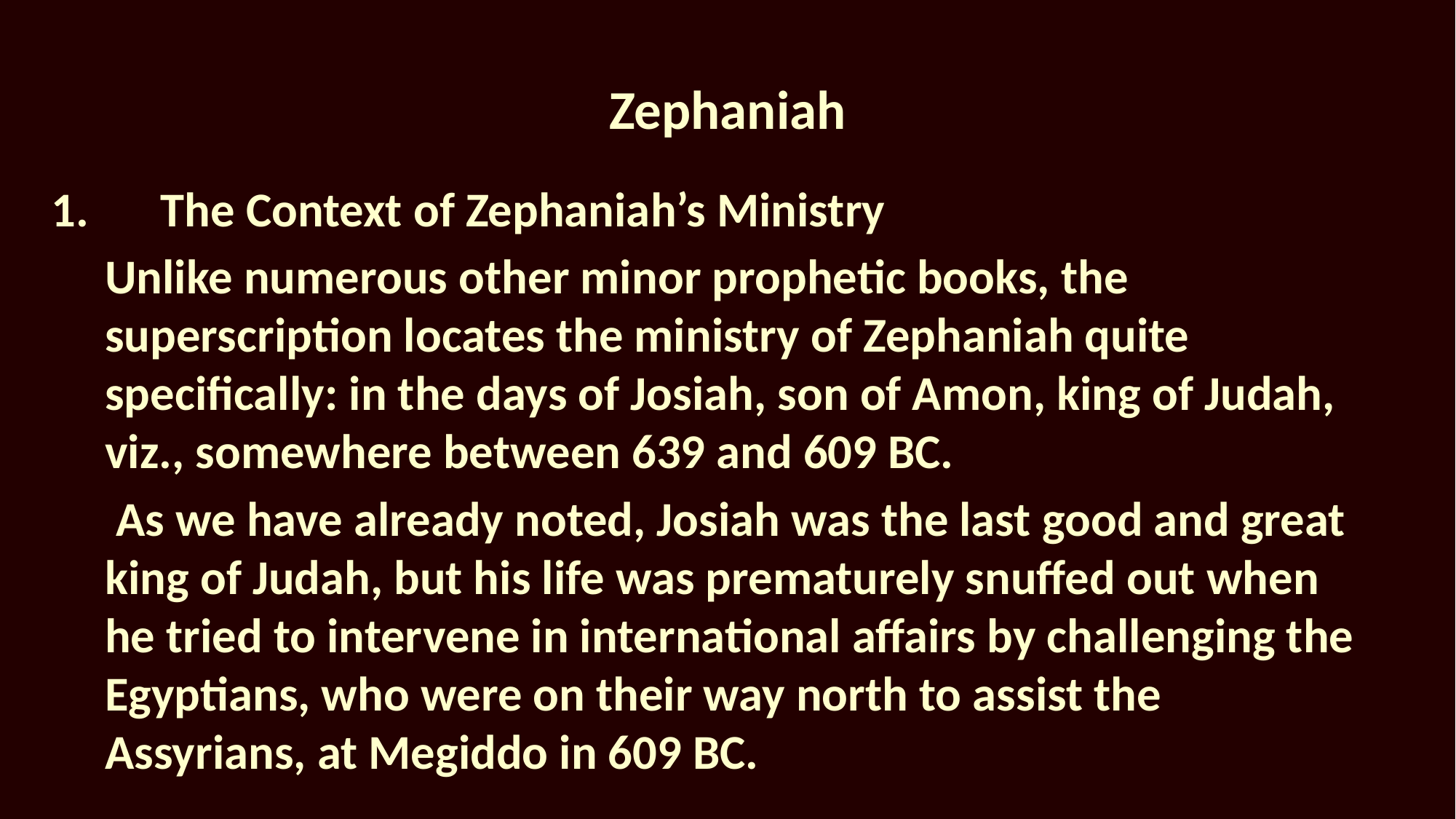

# Zephaniah
1.	The Context of Zephaniah’s Ministry
Unlike numerous other minor prophetic books, the superscription locates the ministry of Zephaniah quite specifically: in the days of Josiah, son of Amon, king of Judah, viz., somewhere between 639 and 609 BC.
 As we have already noted, Josiah was the last good and great king of Judah, but his life was prematurely snuffed out when he tried to intervene in international affairs by challenging the Egyptians, who were on their way north to assist the Assyrians, at Megiddo in 609 BC.